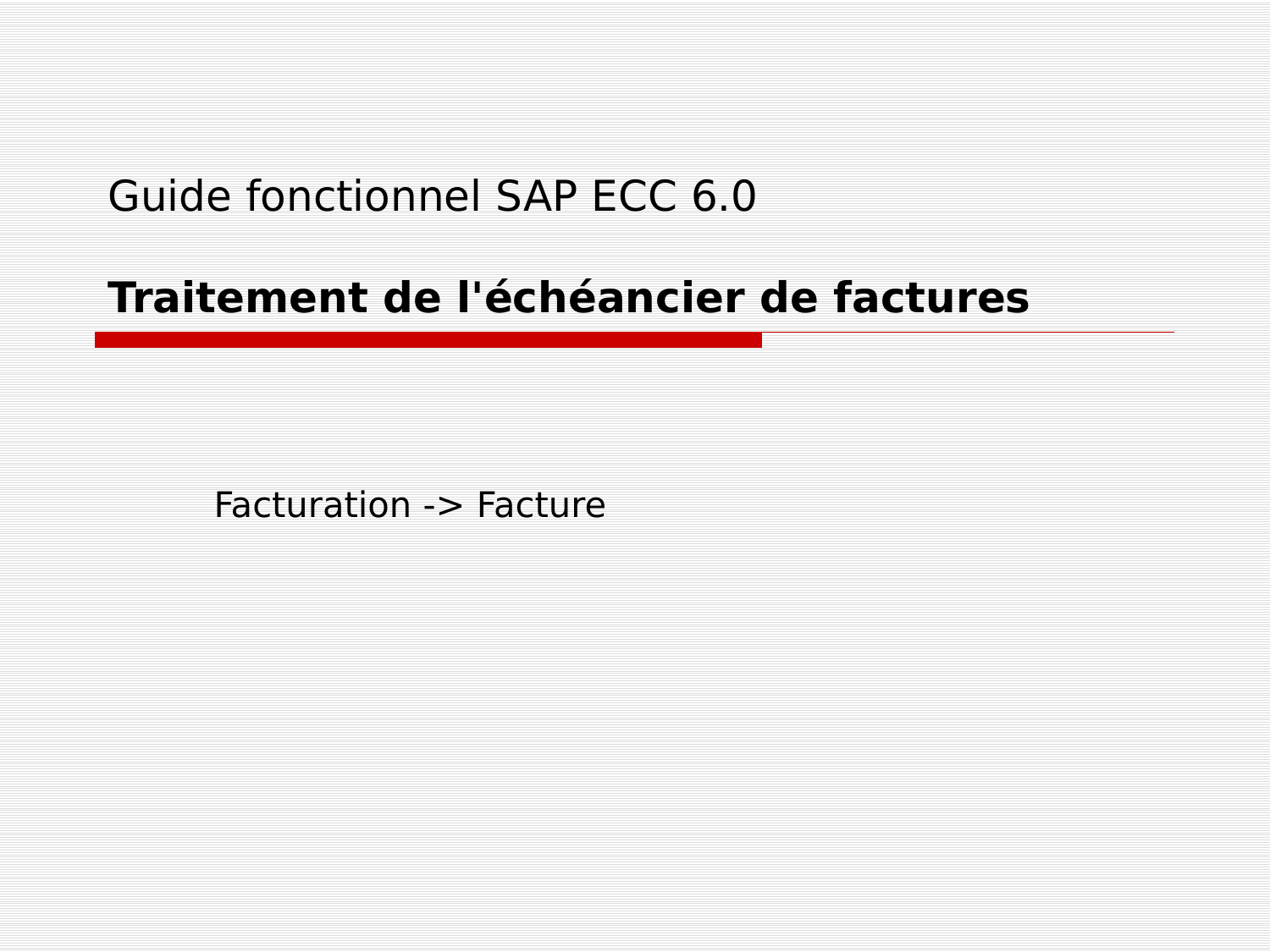

# Guide fonctionnel SAP ECC 6.0 Traitement de l'échéancier de factures
Facturation -> Facture